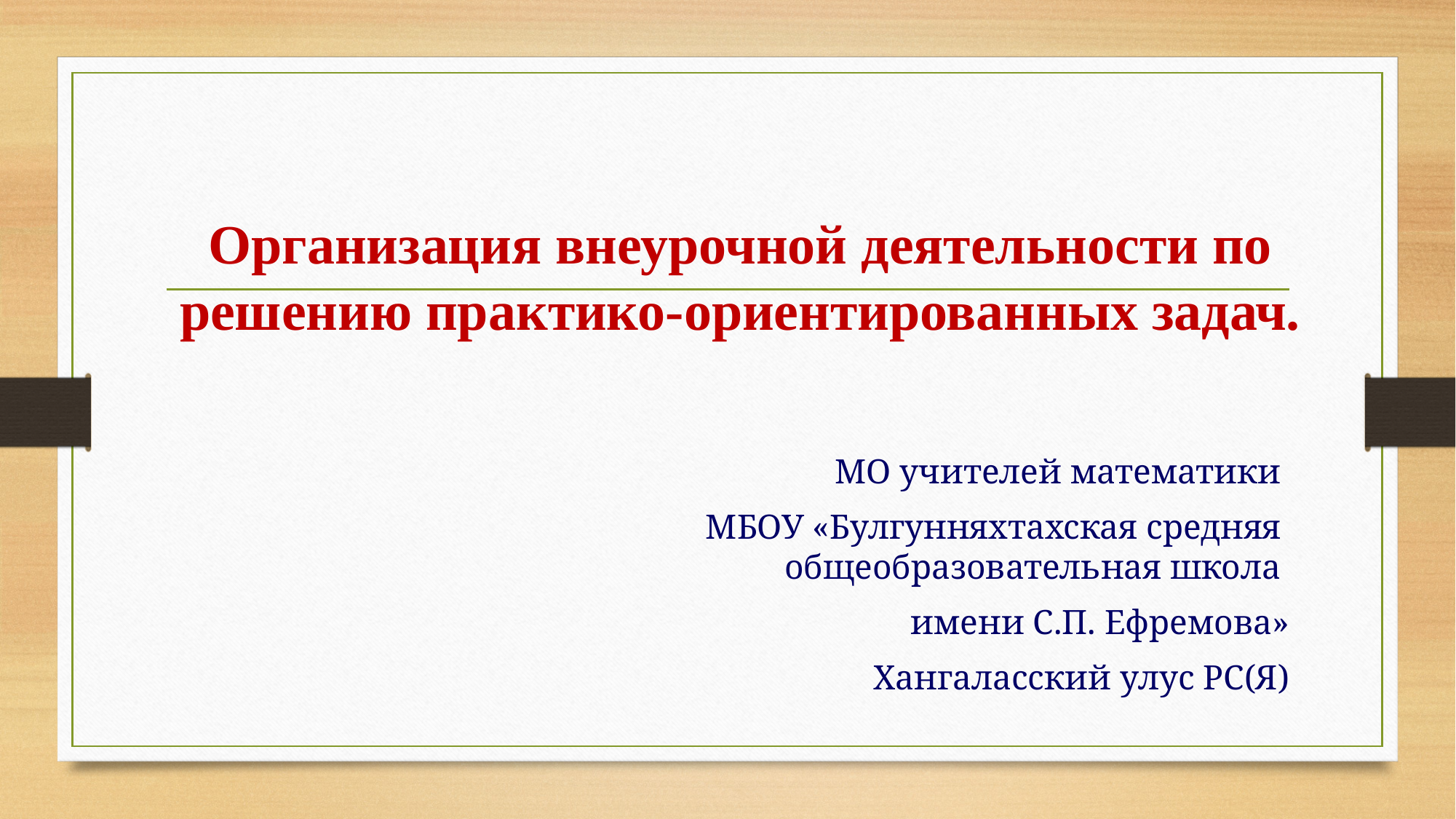

# Организация внеурочной деятельности по решению практико-ориентированных задач.
                              МО учителей математики
                                           МБОУ «Булгунняхтахская средняя  общеобразовательная школа
имени С.П. Ефремова»
Хангаласский улус РС(Я)